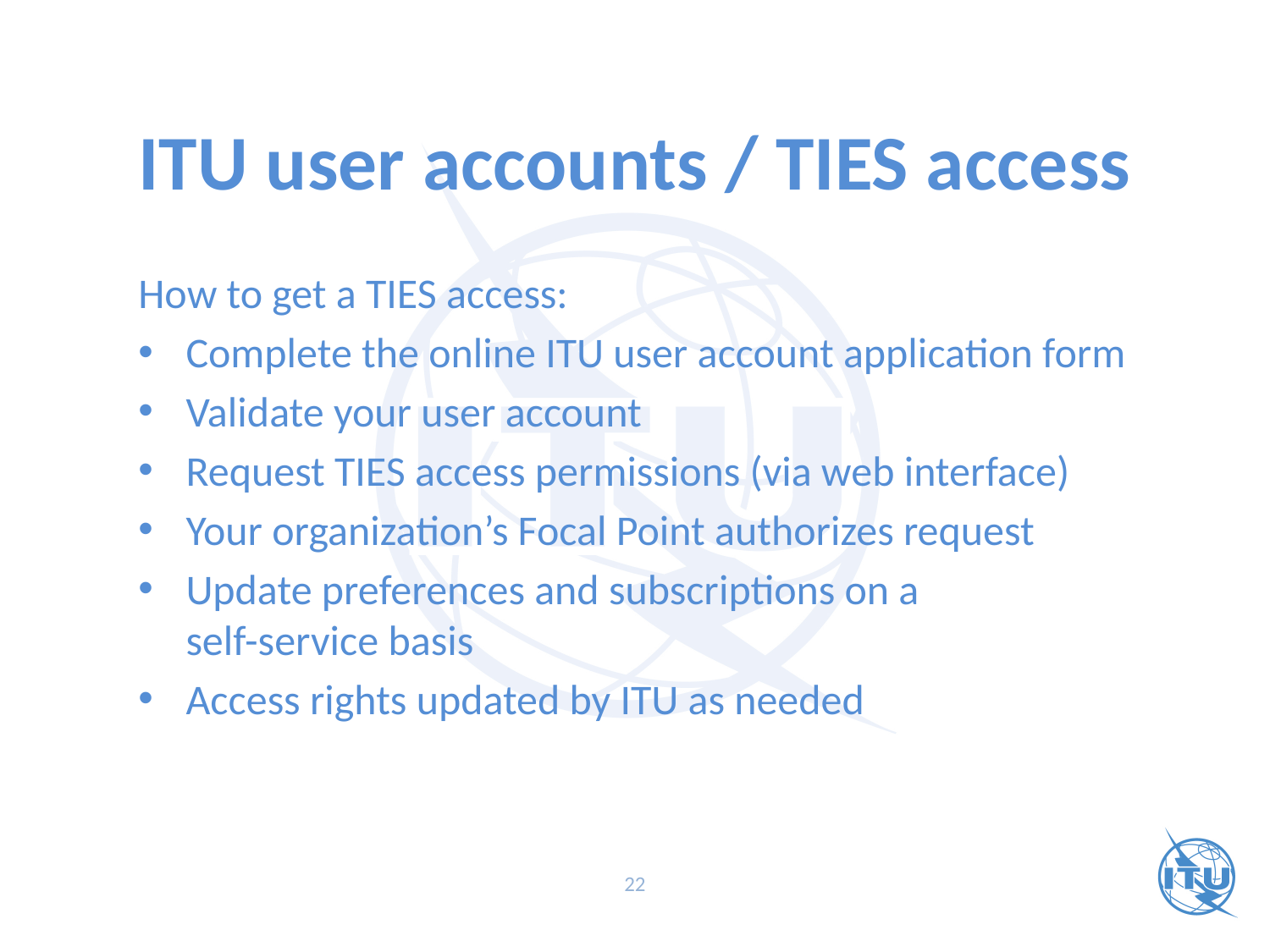

# ITU user accounts / TIES access
How to get a TIES access:
Complete the online ITU user account application form
Validate your user account
Request TIES access permissions (via web interface)
Your organization’s Focal Point authorizes request
Update preferences and subscriptions on a
self-service basis
Access rights updated by ITU as needed
22